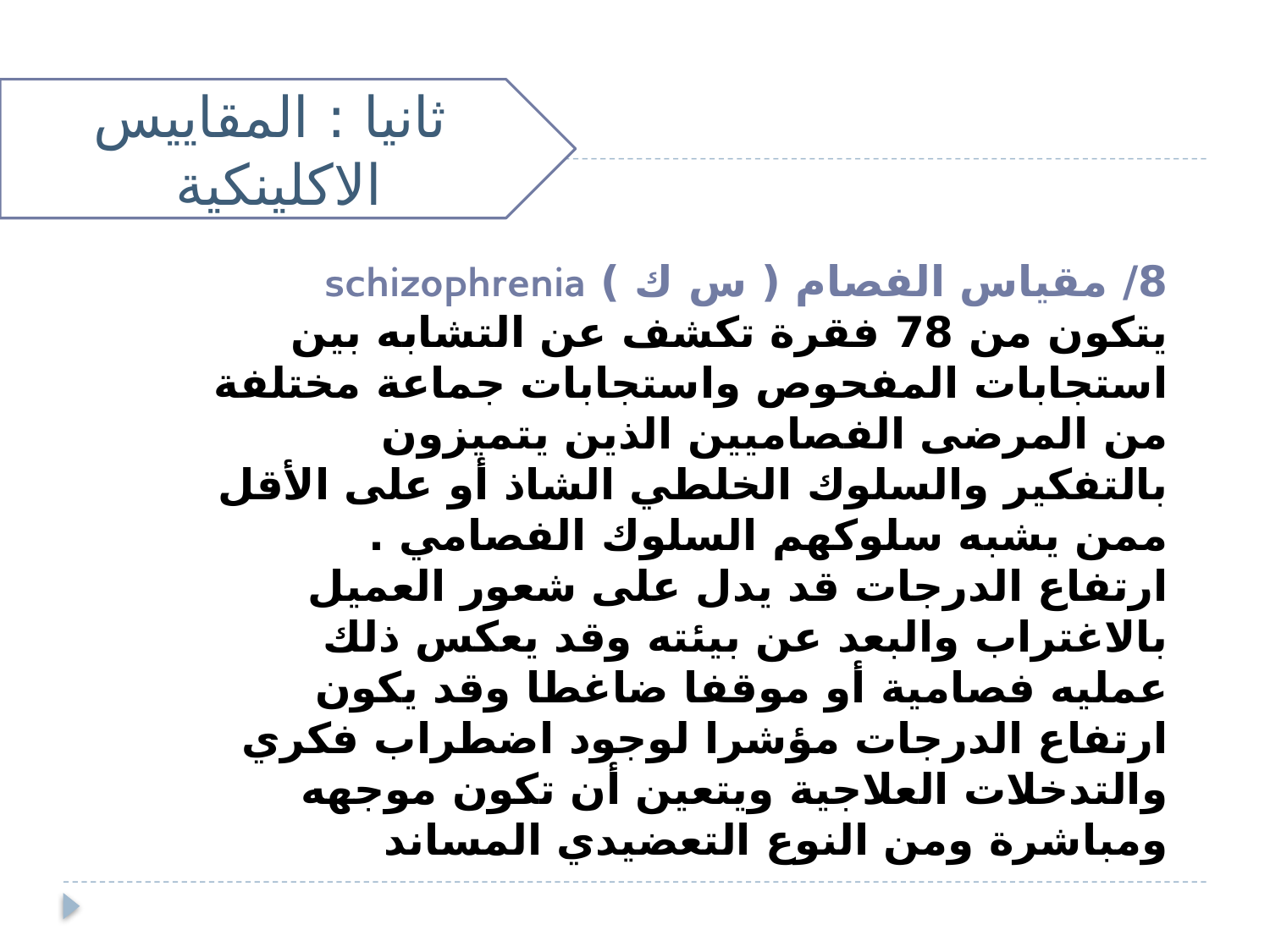

ثانيا : المقاييس الاكلينكية

8/ مقياس الفصام ( س ك ) schizophrenia
يتكون من 78 فقرة تكشف عن التشابه بين استجابات المفحوص واستجابات جماعة مختلفة من المرضى الفصاميين الذين يتميزون بالتفكير والسلوك الخلطي الشاذ أو على الأقل ممن يشبه سلوكهم السلوك الفصامي .
ارتفاع الدرجات قد يدل على شعور العميل بالاغتراب والبعد عن بيئته وقد يعكس ذلك عمليه فصامية أو موقفا ضاغطا وقد يكون ارتفاع الدرجات مؤشرا لوجود اضطراب فكري والتدخلات العلاجية ويتعين أن تكون موجهه ومباشرة ومن النوع التعضيدي المساند